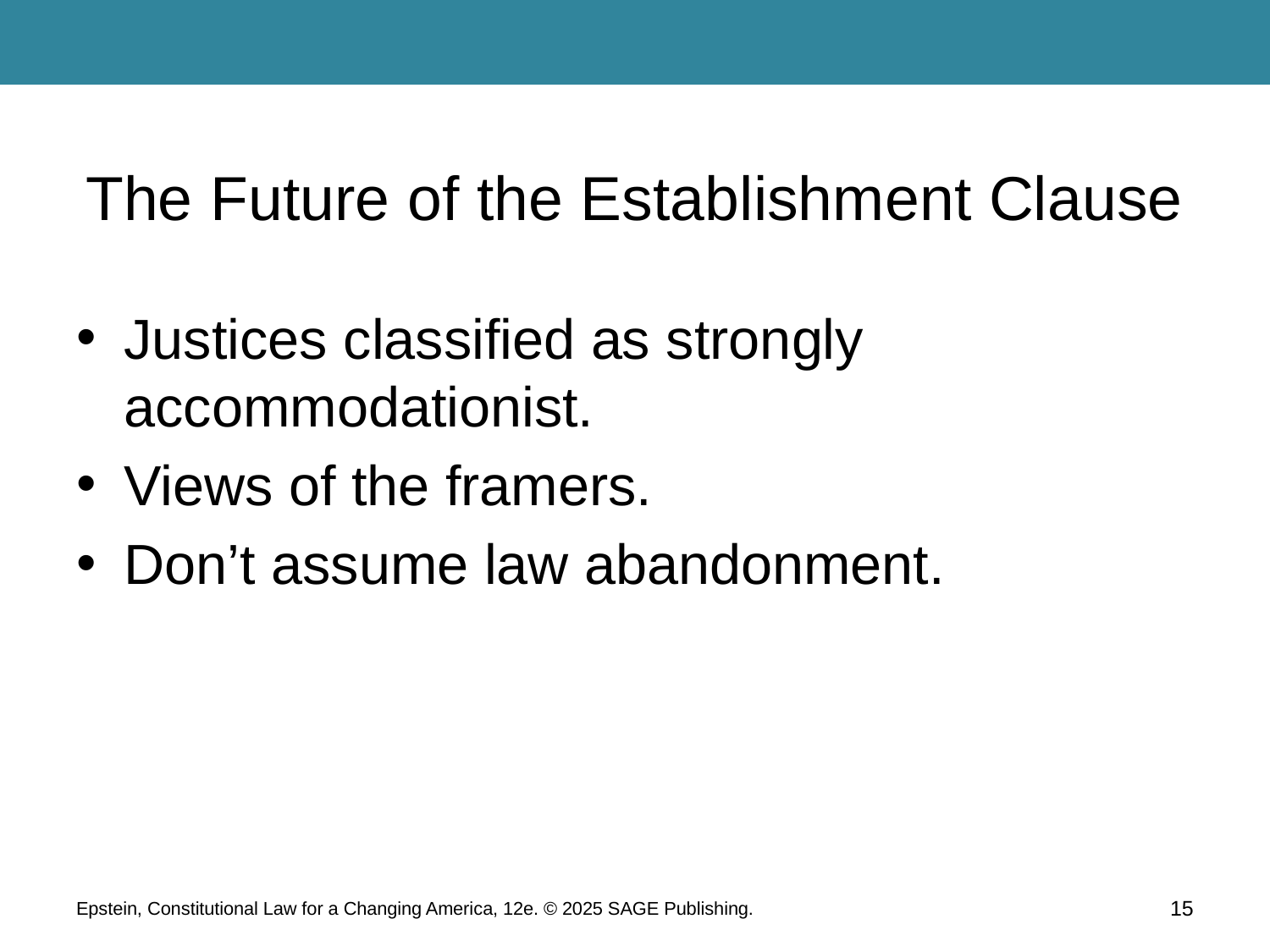

# The Future of the Establishment Clause
Justices classified as strongly accommodationist.
Views of the framers.
Don’t assume law abandonment.
Epstein, Constitutional Law for a Changing America, 12e. © 2025 SAGE Publishing.
15